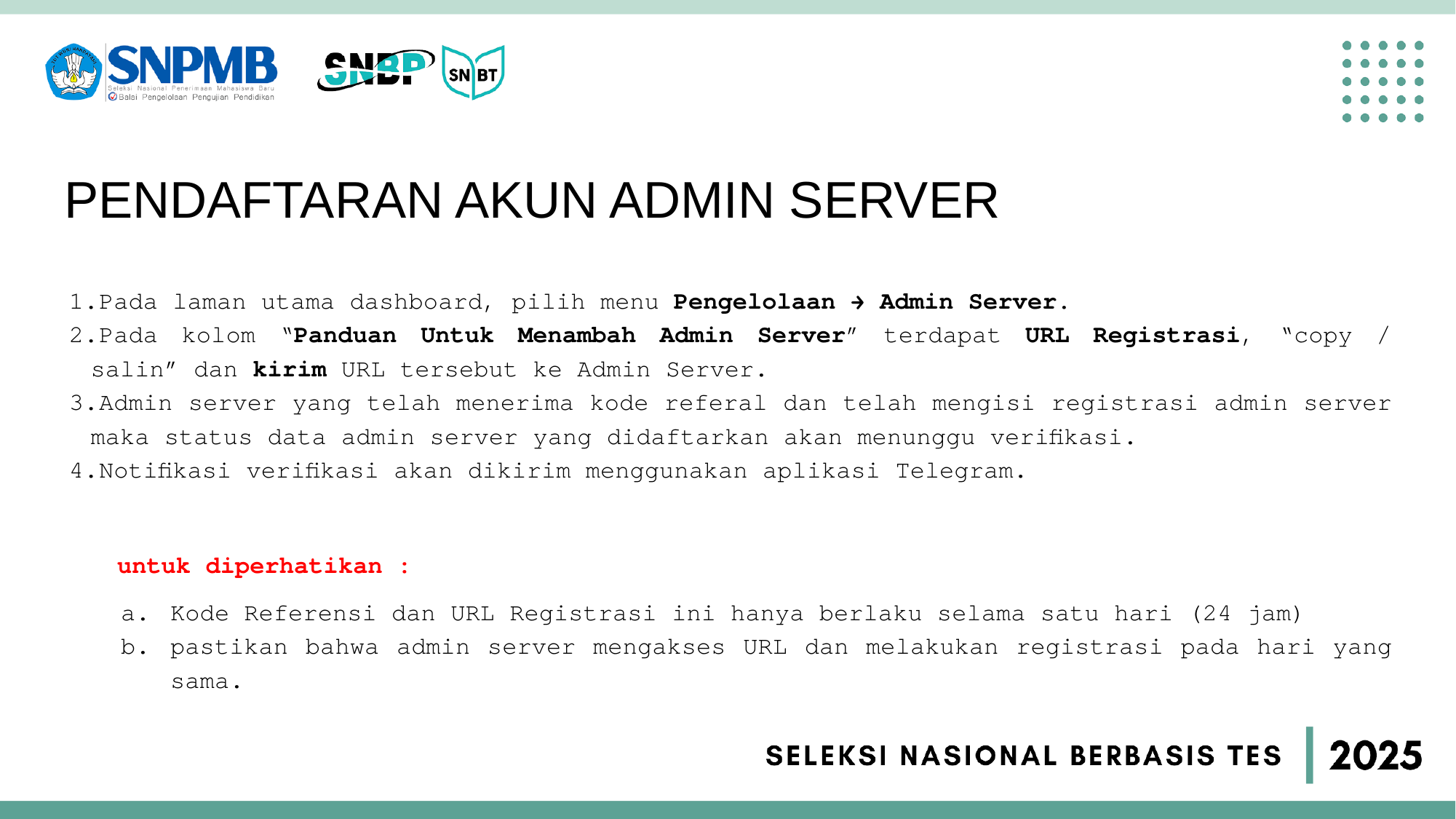

# PENDAFTARAN AKUN ADMIN SERVER
Pada laman utama dashboard, pilih menu Pengelolaan → Admin Server.
Pada kolom “Panduan Untuk Menambah Admin Server” terdapat URL Registrasi, “copy / salin” dan kirim URL tersebut ke Admin Server.
Admin server yang telah menerima kode referal dan telah mengisi registrasi admin server maka status data admin server yang didaftarkan akan menunggu verifikasi.
Notifikasi verifikasi akan dikirim menggunakan aplikasi Telegram.

untuk diperhatikan :
Kode Referensi dan URL Registrasi ini hanya berlaku selama satu hari (24 jam)
pastikan bahwa admin server mengakses URL dan melakukan registrasi pada hari yang sama.